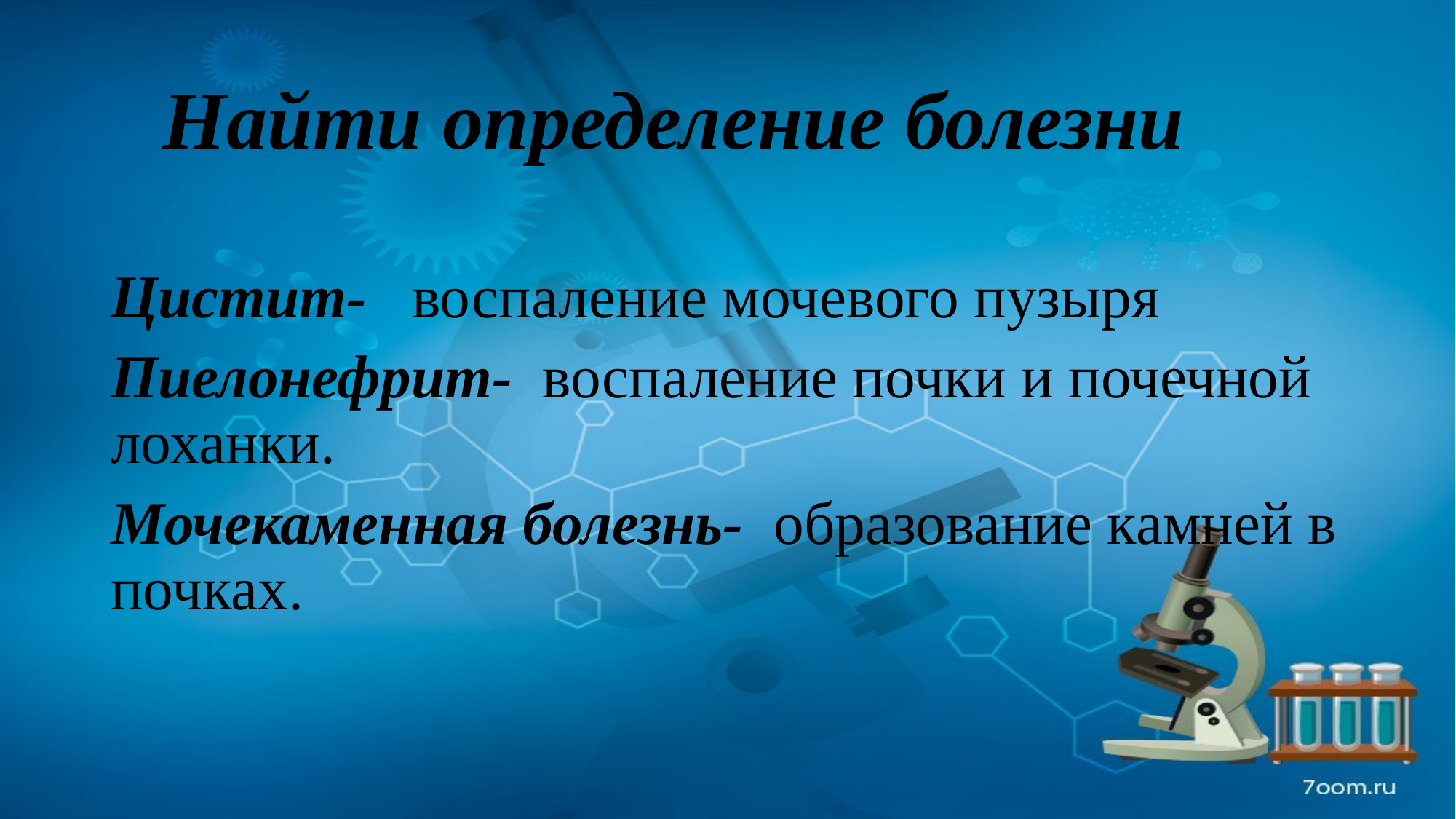

# Найти определение болезни
Цистит-   воспаление мочевого пузыря
Пиелонефрит-  воспаление почки и почечной лоханки.
Мочекаменная болезнь-  образование камней в почках.